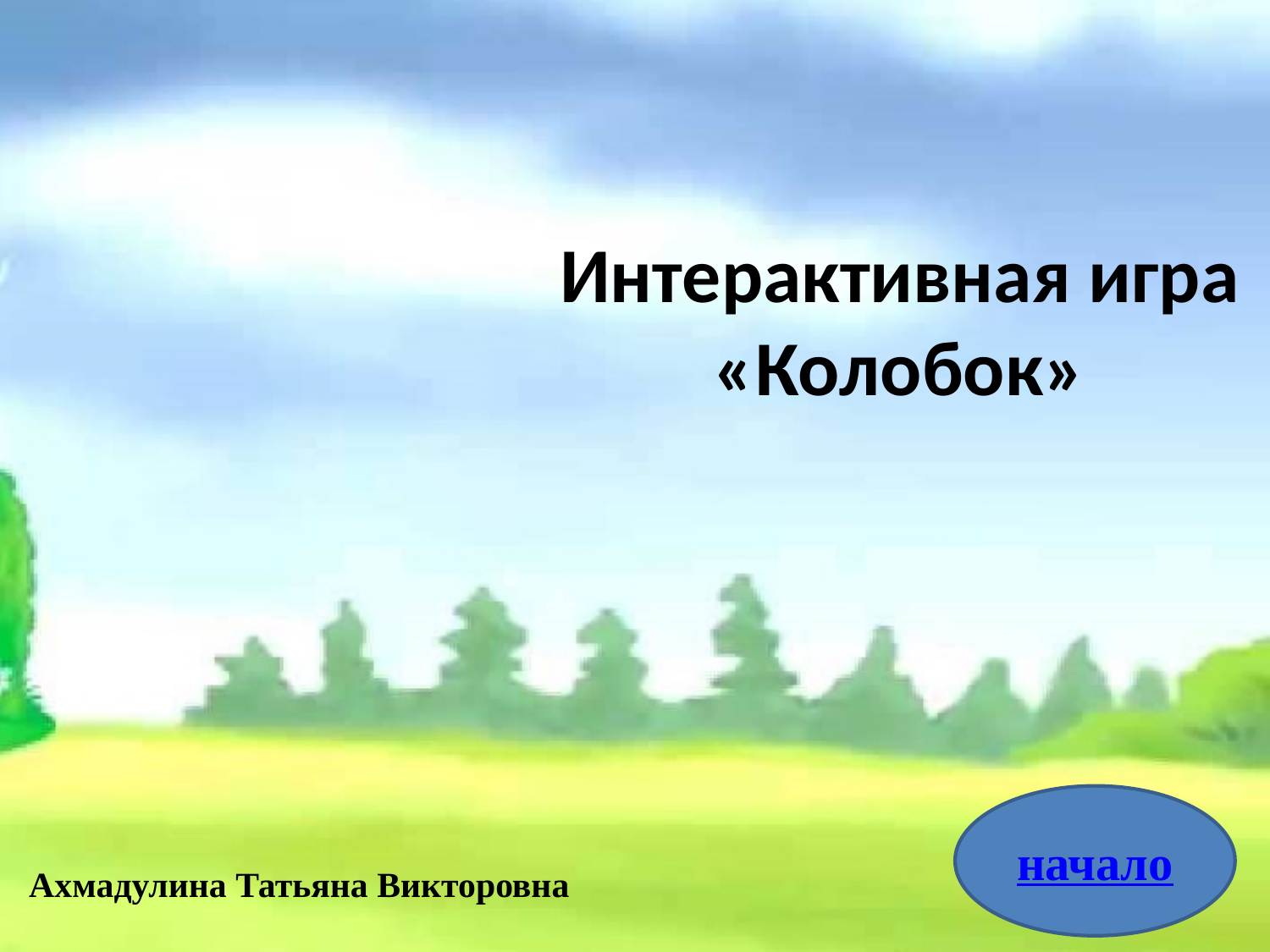

# Интерактивная игра «Колобок»
начало
Ахмадулина Татьяна Викторовна